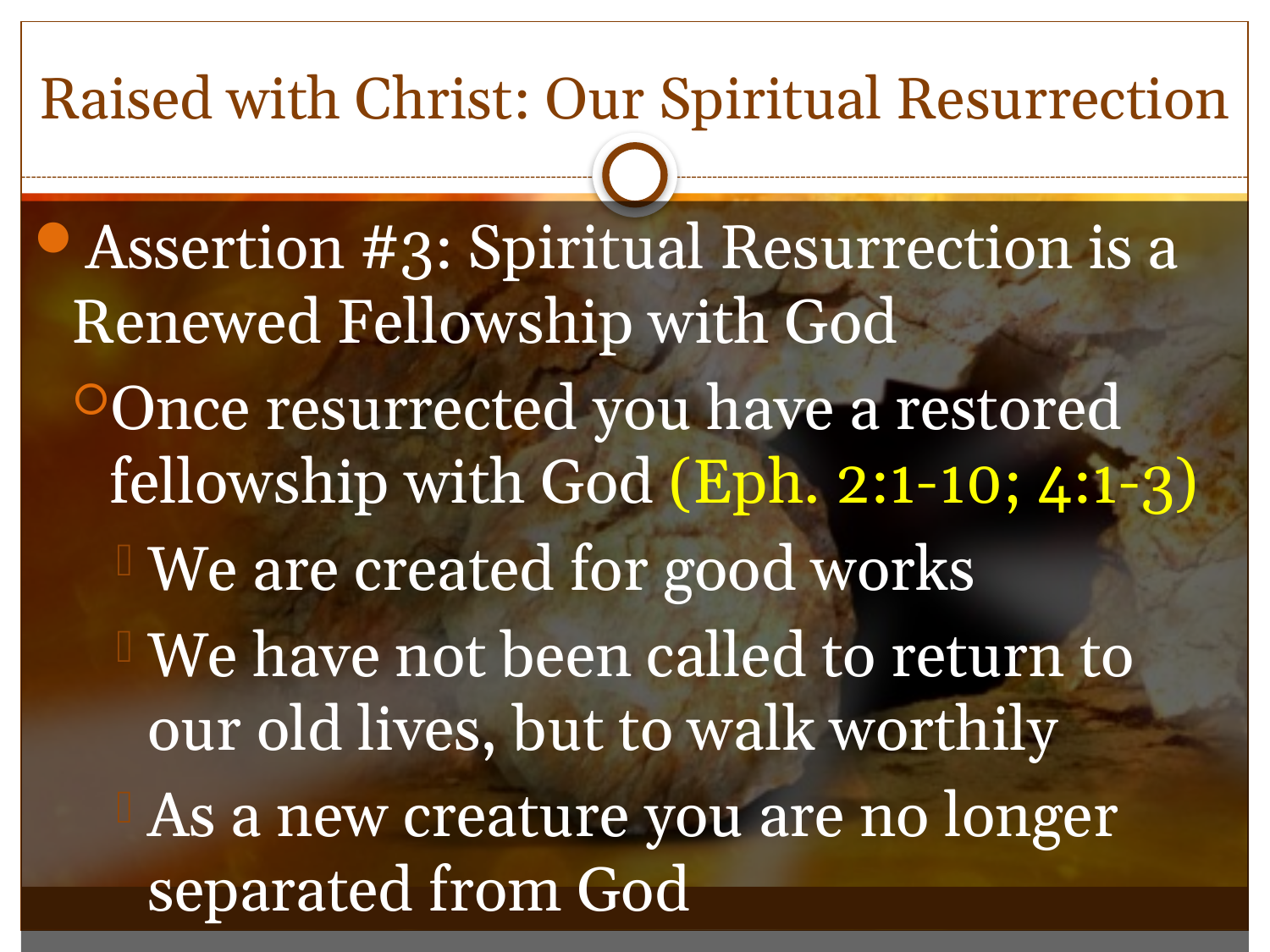

# Raised with Christ: Our Spiritual Resurrection
Assertion #3: Spiritual Resurrection is a Renewed Fellowship with God
Once resurrected you have a restored fellowship with God (Eph. 2:1-10; 4:1-3)
We are created for good works
We have not been called to return to our old lives, but to walk worthily
As a new creature you are no longer separated from God